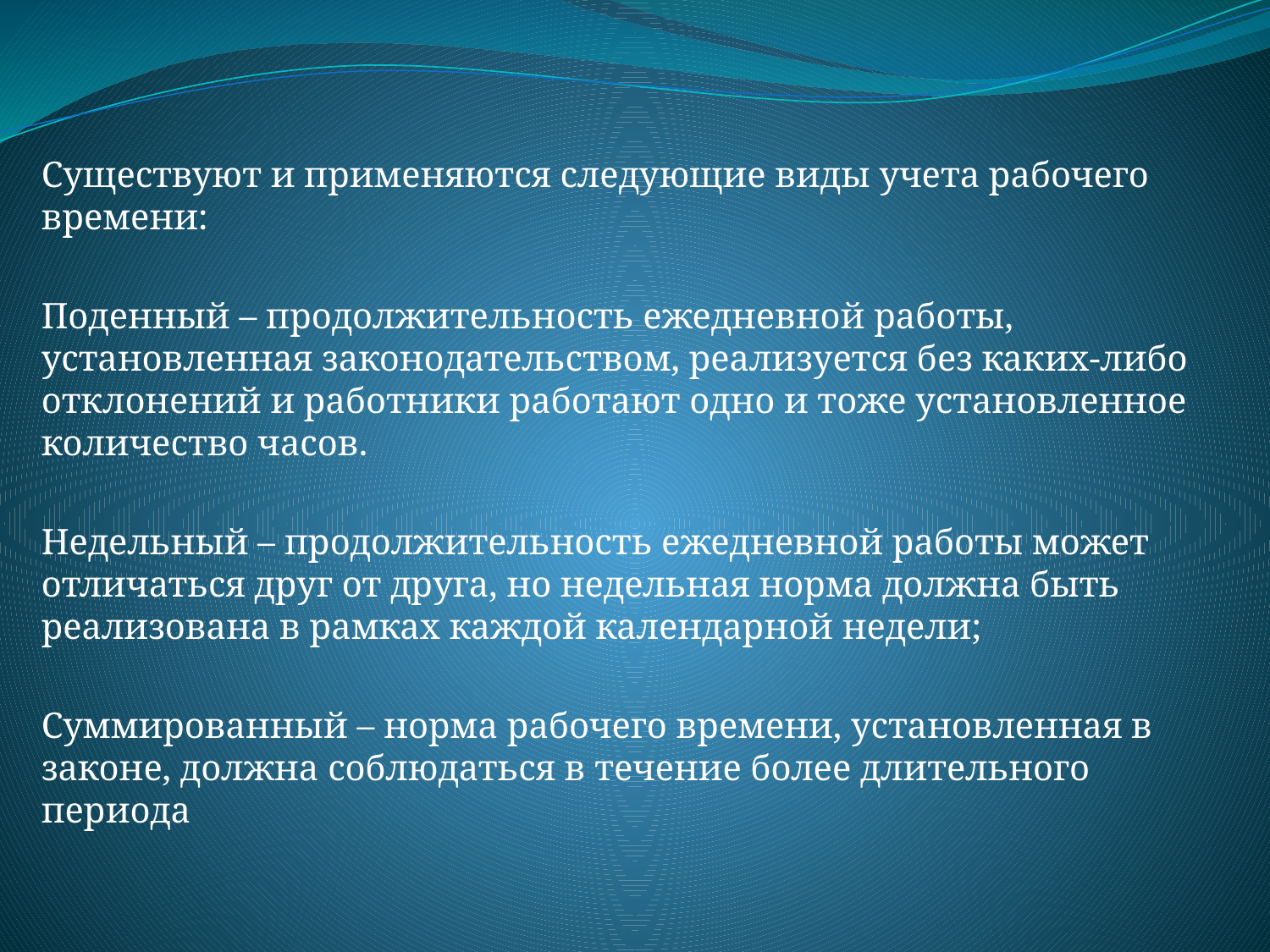

Существуют и применяются следующие виды учета рабочего времени:

Поденный – продолжительность ежедневной работы, установленная законодательством, реализуется без каких-либо отклонений и работники работают одно и тоже установленное количество часов.

Недельный – продолжительность ежедневной работы может отличаться друг от друга, но недельная норма должна быть реализована в рамках каждой календарной недели;

Суммированный – норма рабочего времени, установленная в законе, должна соблюдаться в течение более длительного периода